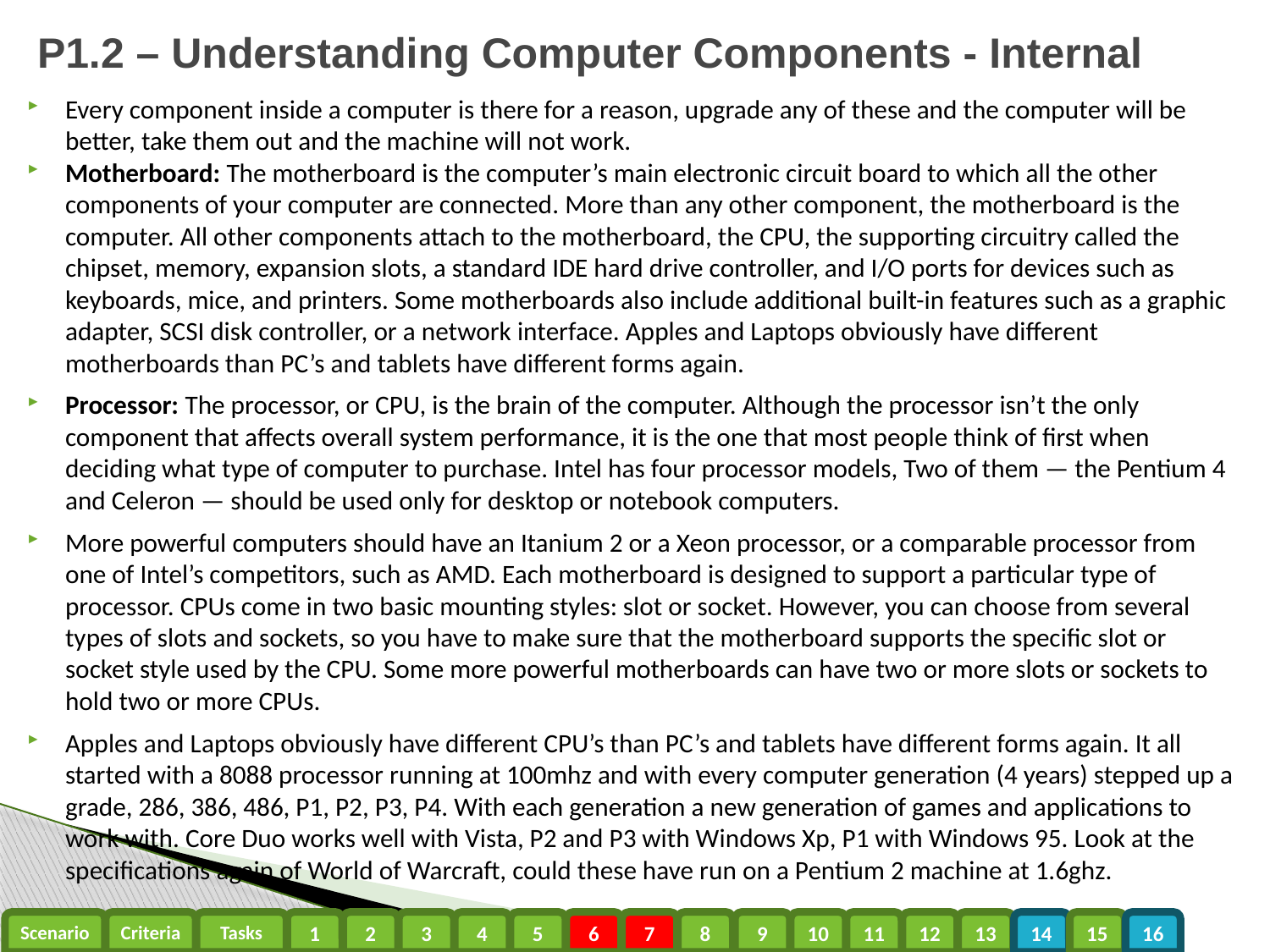

# P1.2 – Understanding Computer Components - Internal
Every component inside a computer is there for a reason, upgrade any of these and the computer will be better, take them out and the machine will not work.
Motherboard: The motherboard is the computer’s main electronic circuit board to which all the other components of your computer are connected. More than any other component, the motherboard is the computer. All other components attach to the motherboard, the CPU, the supporting circuitry called the chipset, memory, expansion slots, a standard IDE hard drive controller, and I/O ports for devices such as keyboards, mice, and printers. Some motherboards also include additional built-in features such as a graphic adapter, SCSI disk controller, or a network interface. Apples and Laptops obviously have different motherboards than PC’s and tablets have different forms again.
Processor: The processor, or CPU, is the brain of the computer. Although the processor isn’t the only component that affects overall system performance, it is the one that most people think of first when deciding what type of computer to purchase. Intel has four processor models, Two of them — the Pentium 4 and Celeron — should be used only for desktop or notebook computers.
More powerful computers should have an Itanium 2 or a Xeon processor, or a comparable processor from one of Intel’s competitors, such as AMD. Each motherboard is designed to support a particular type of processor. CPUs come in two basic mounting styles: slot or socket. However, you can choose from several types of slots and sockets, so you have to make sure that the motherboard supports the specific slot or socket style used by the CPU. Some more powerful motherboards can have two or more slots or sockets to hold two or more CPUs.
Apples and Laptops obviously have different CPU’s than PC’s and tablets have different forms again. It all started with a 8088 processor running at 100mhz and with every computer generation (4 years) stepped up a grade, 286, 386, 486, P1, P2, P3, P4. With each generation a new generation of games and applications to work with. Core Duo works well with Vista, P2 and P3 with Windows Xp, P1 with Windows 95. Look at the specifications again of World of Warcraft, could these have run on a Pentium 2 machine at 1.6ghz.